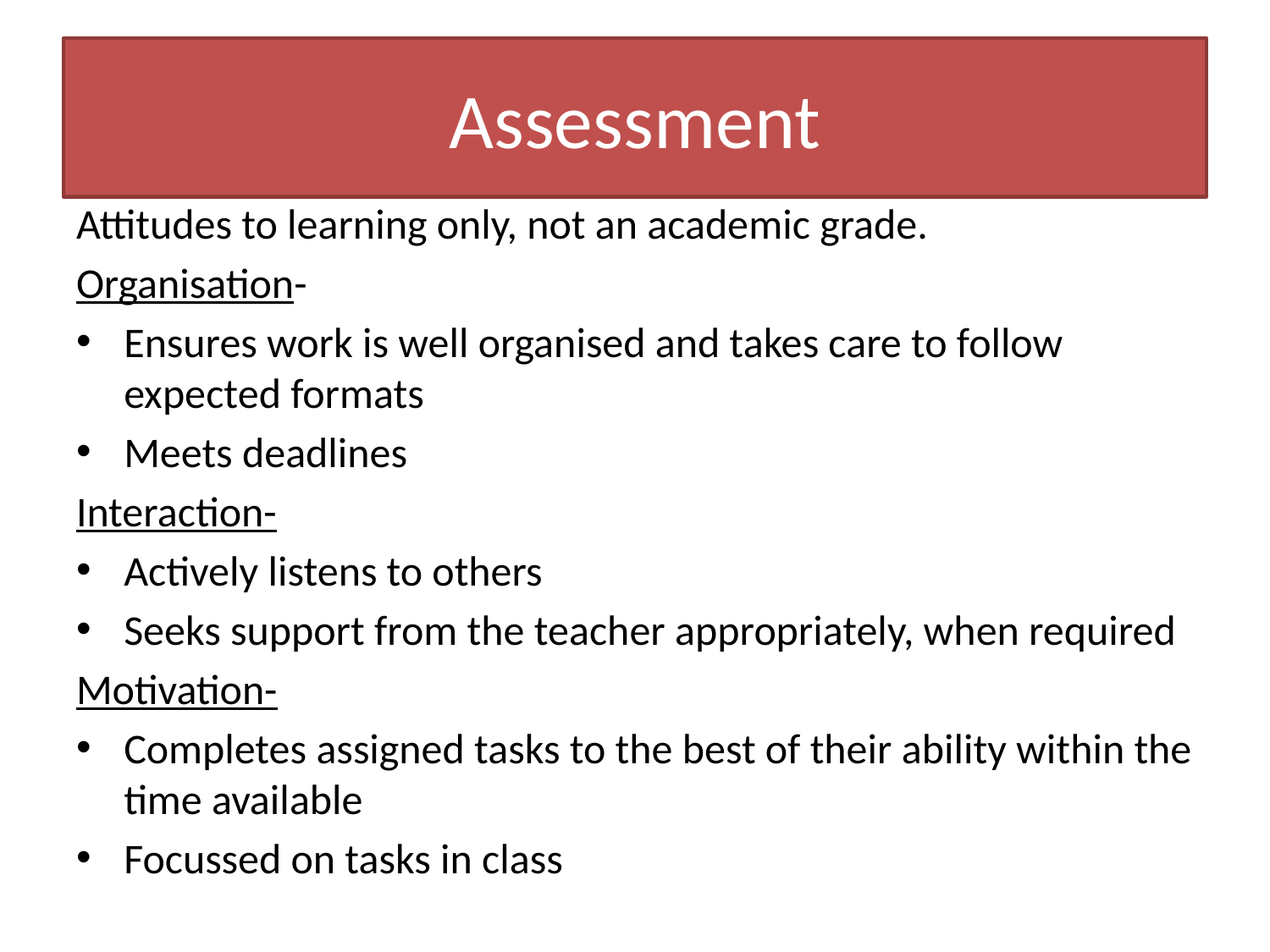

# Assessment
Attitudes to learning only, not an academic grade.
Organisation-
Ensures work is well organised and takes care to follow expected formats
Meets deadlines
Interaction-
Actively listens to others
Seeks support from the teacher appropriately, when required
Motivation-
Completes assigned tasks to the best of their ability within the time available
Focussed on tasks in class